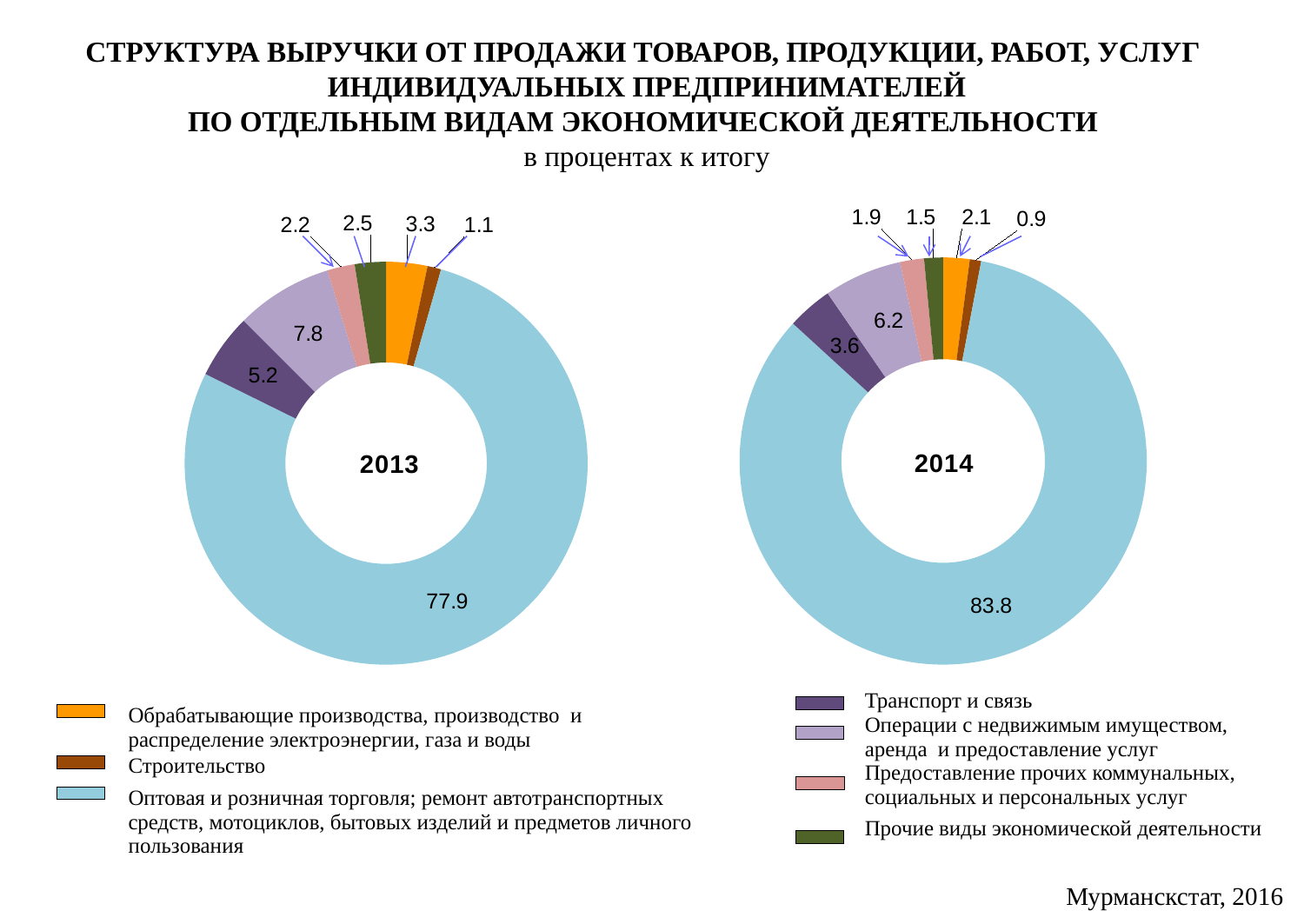

СТРУКТУРА ВЫРУЧКИ ОТ ПРОДАЖИ ТОВАРОВ, ПРОДУКЦИИ, РАБОТ, УСЛУГ
ИНДИВИДУАЛЬНЫХ ПРЕДПРИНИМАТЕЛЕЙ
ПО ОТДЕЛЬНЫМ ВИДАМ ЭКОНОМИЧЕСКОЙ ДЕЯТЕЛЬНОСТИ
в процентах к итогу

### Chart:

| Category | 2014 |
|---|---|

### Chart: 2013

| Category | 2013 |
|---|---|
| DE | 3.3 |
| F | 1.1 |
| G | 77.9 |
| I | 5.2 |
| K | 7.8 |
| O | 2.2 |
| ABHJMN | 2.5 |
| Транспорт и связь |
| --- |
| Операции с недвижимым имуществом, аренда и предоставление услуг |
| Предоставление прочих коммунальных, социальных и персональных услуг |
| Прочие виды экономической деятельности |

| Обрабатывающие производства, производство и распределение электроэнергии, газа и воды |
| --- |
| Строительство |
| Оптовая и розничная торговля; ремонт автотранспортных средств, мотоциклов, бытовых изделий и предметов личного пользования |

Мурманскстат, 2016